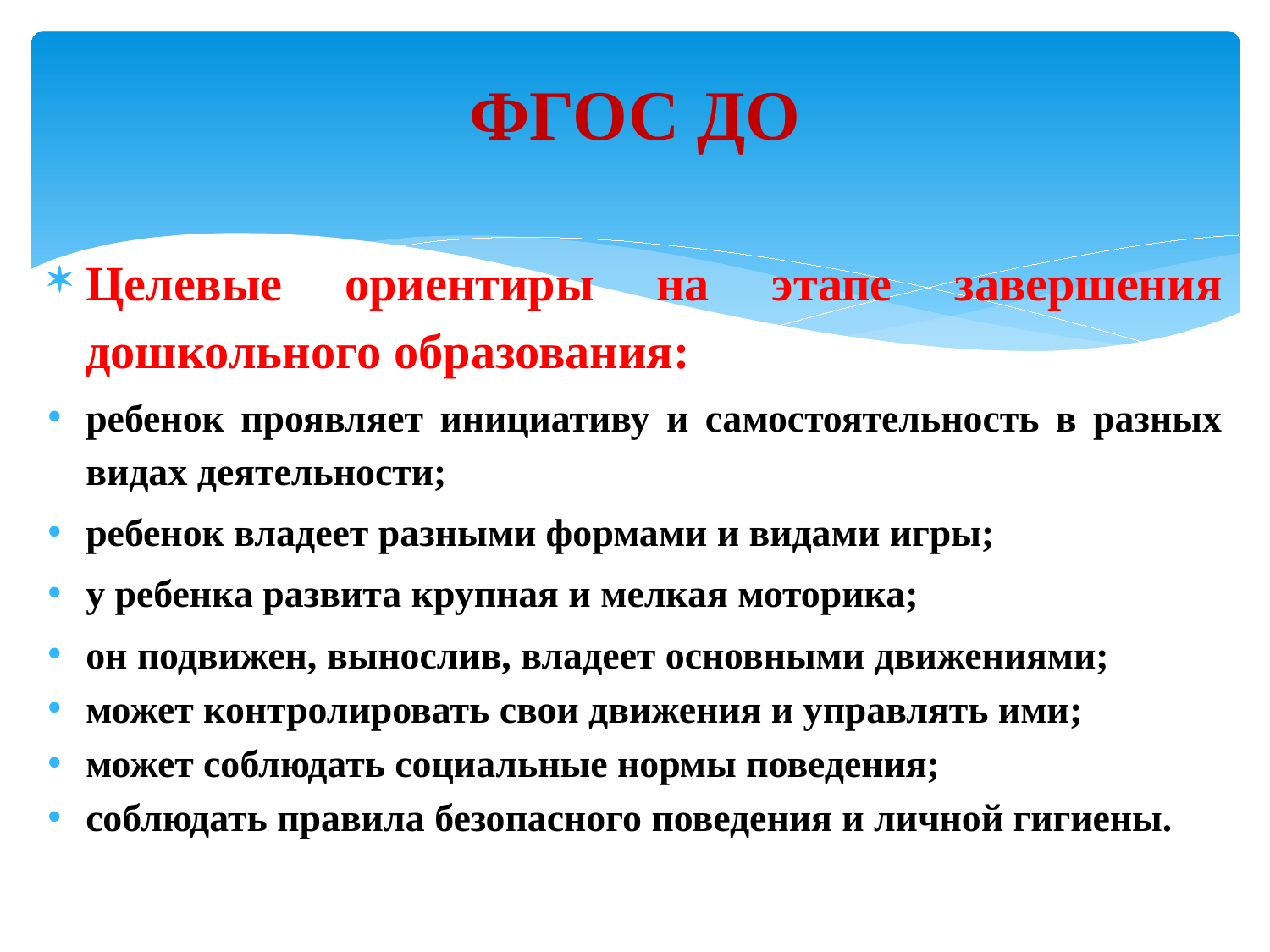

# ФГОС ДО
Целевые ориентиры на этапе завершения дошкольного образования:
ребенок проявляет инициативу и самостоятельность в разных видах деятельности;
ребенок владеет разными формами и видами игры;
у ребенка развита крупная и мелкая моторика;
он подвижен, вынослив, владеет основными движениями;
может контролировать свои движения и управлять ими;
может соблюдать социальные нормы поведения;
соблюдать правила безопасного поведения и личной гигиены.